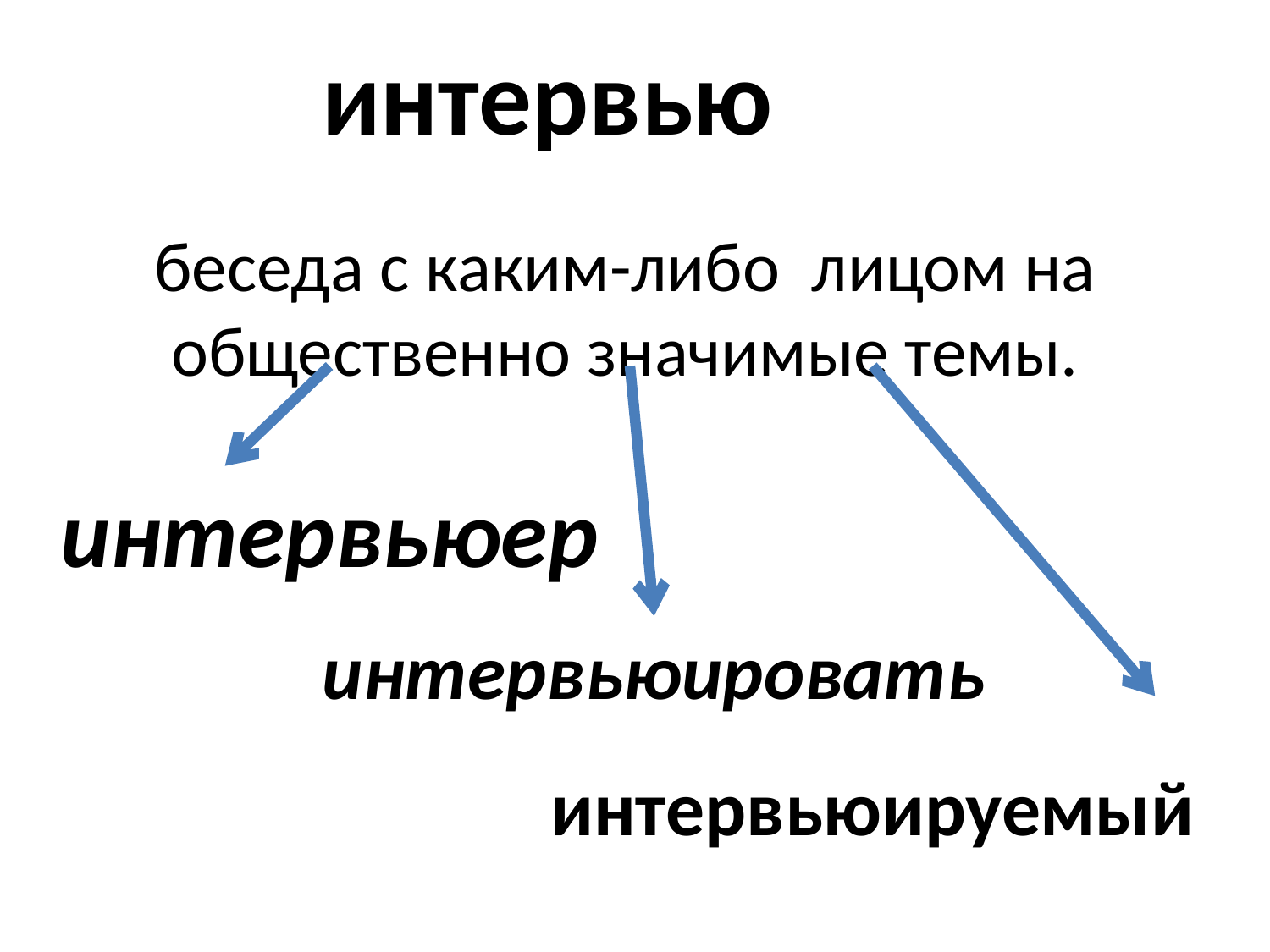

интервью

беседа с каким-либо  лицом на общественно значимые темы.

интервьюер

интервьюировать
интервьюируемый